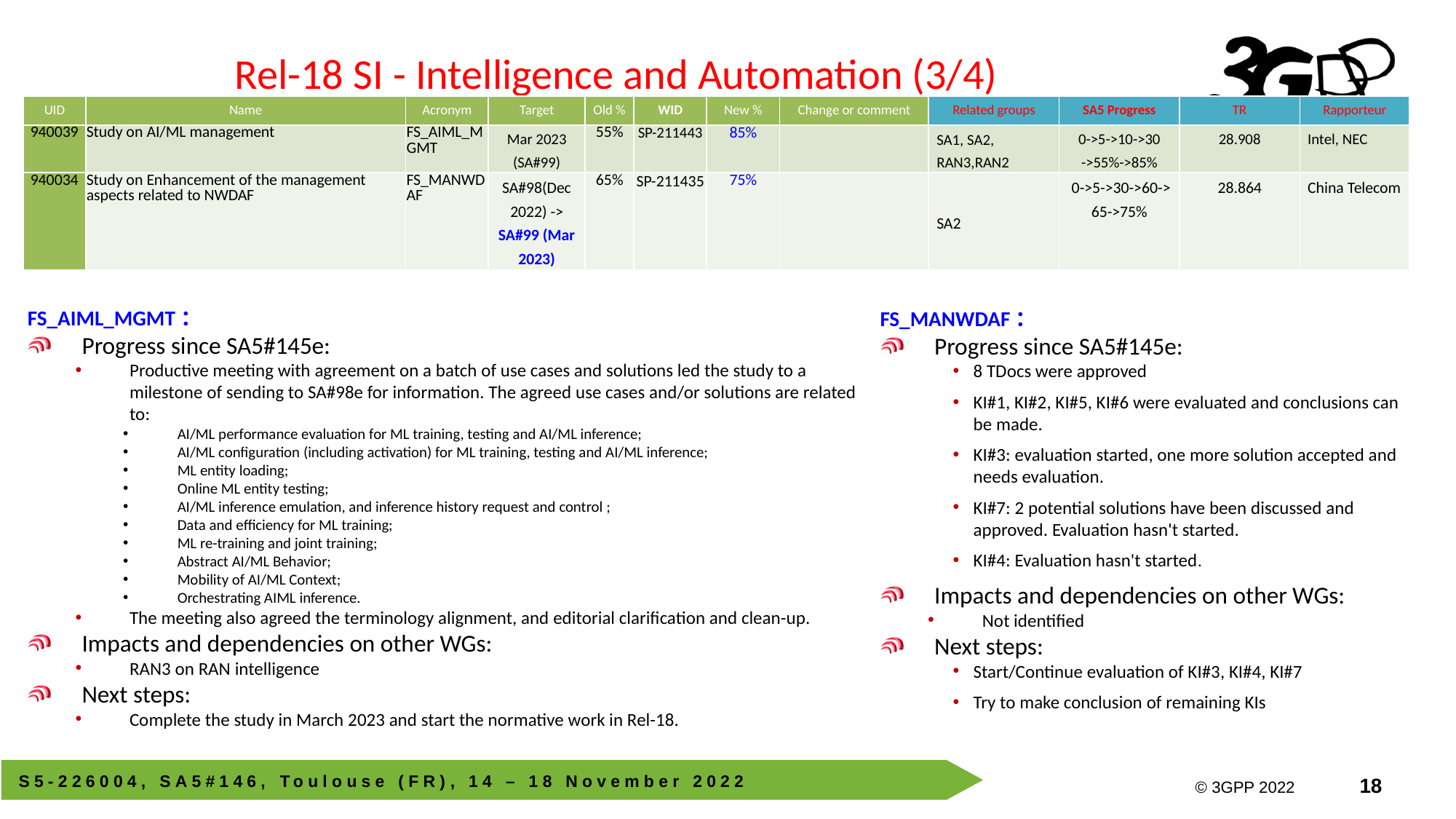

# Rel-18 SI - Intelligence and Automation (3/4)
| UID | Name | Acronym | Target | Old % | WID | New % | Change or comment | Related groups | SA5 Progress | TR | Rapporteur |
| --- | --- | --- | --- | --- | --- | --- | --- | --- | --- | --- | --- |
| 940039 | Study on AI/ML management | FS\_AIML\_MGMT | Mar 2023 (SA#99) | 55% | SP-211443 | 85% |  | SA1, SA2, RAN3,RAN2 | 0->5->10->30 ->55%->85% | 28.908 | Intel, NEC |
| 940034 | Study on Enhancement of the management aspects related to NWDAF | FS\_MANWDAF | SA#98(Dec 2022) -> SA#99 (Mar 2023) | 65% | SP-211435 | 75% |  | SA2 | 0->5->30->60-> 65->75% | 28.864 | China Telecom |
FS_AIML_MGMT：
Progress since SA5#145e:
Productive meeting with agreement on a batch of use cases and solutions led the study to a milestone of sending to SA#98e for information. The agreed use cases and/or solutions are related to:
AI/ML performance evaluation for ML training, testing and AI/ML inference;
AI/ML configuration (including activation) for ML training, testing and AI/ML inference;
ML entity loading;
Online ML entity testing;
AI/ML inference emulation, and inference history request and control ;
Data and efficiency for ML training;
ML re-training and joint training;
Abstract AI/ML Behavior;
Mobility of AI/ML Context;
Orchestrating AIML inference.
The meeting also agreed the terminology alignment, and editorial clarification and clean-up.
Impacts and dependencies on other WGs:
RAN3 on RAN intelligence
Next steps:
Complete the study in March 2023 and start the normative work in Rel-18.
FS_MANWDAF：
Progress since SA5#145e:
8 TDocs were approved
KI#1, KI#2, KI#5, KI#6 were evaluated and conclusions can be made.
KI#3: evaluation started, one more solution accepted and needs evaluation.
KI#7: 2 potential solutions have been discussed and approved. Evaluation hasn't started.
KI#4: Evaluation hasn't started.
Impacts and dependencies on other WGs:
Not identified
Next steps:
Start/Continue evaluation of KI#3, KI#4, KI#7
Try to make conclusion of remaining KIs